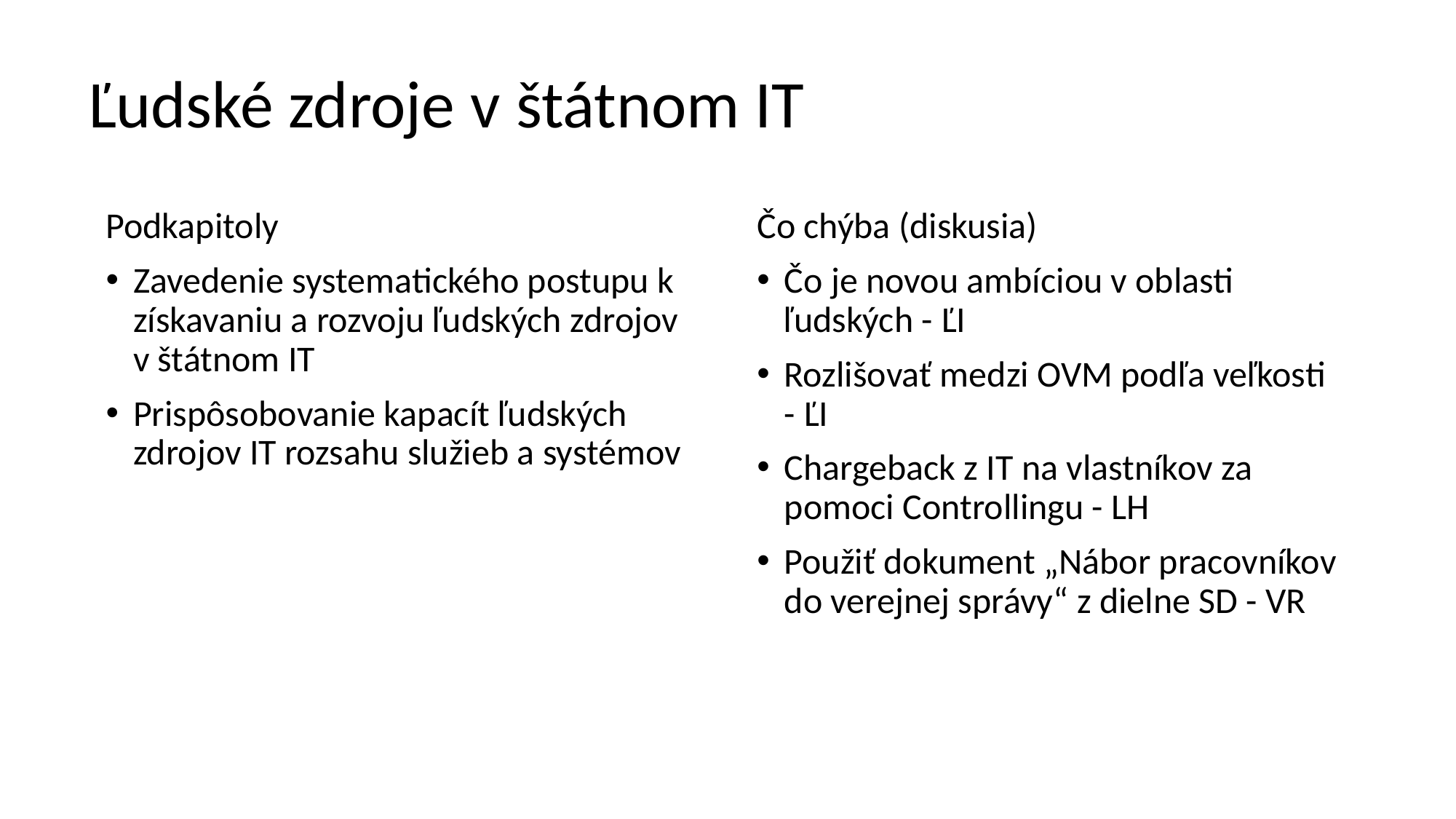

# Ľudské zdroje v štátnom IT
Podkapitoly
Zavedenie systematického postupu k získavaniu a rozvoju ľudských zdrojov v štátnom IT
Prispôsobovanie kapacít ľudských zdrojov IT rozsahu služieb a systémov
Čo chýba (diskusia)
Čo je novou ambíciou v oblasti ľudských - ĽI
Rozlišovať medzi OVM podľa veľkosti - ĽI
Chargeback z IT na vlastníkov za pomoci Controllingu - LH
Použiť dokument „Nábor pracovníkov do verejnej správy“ z dielne SD - VR